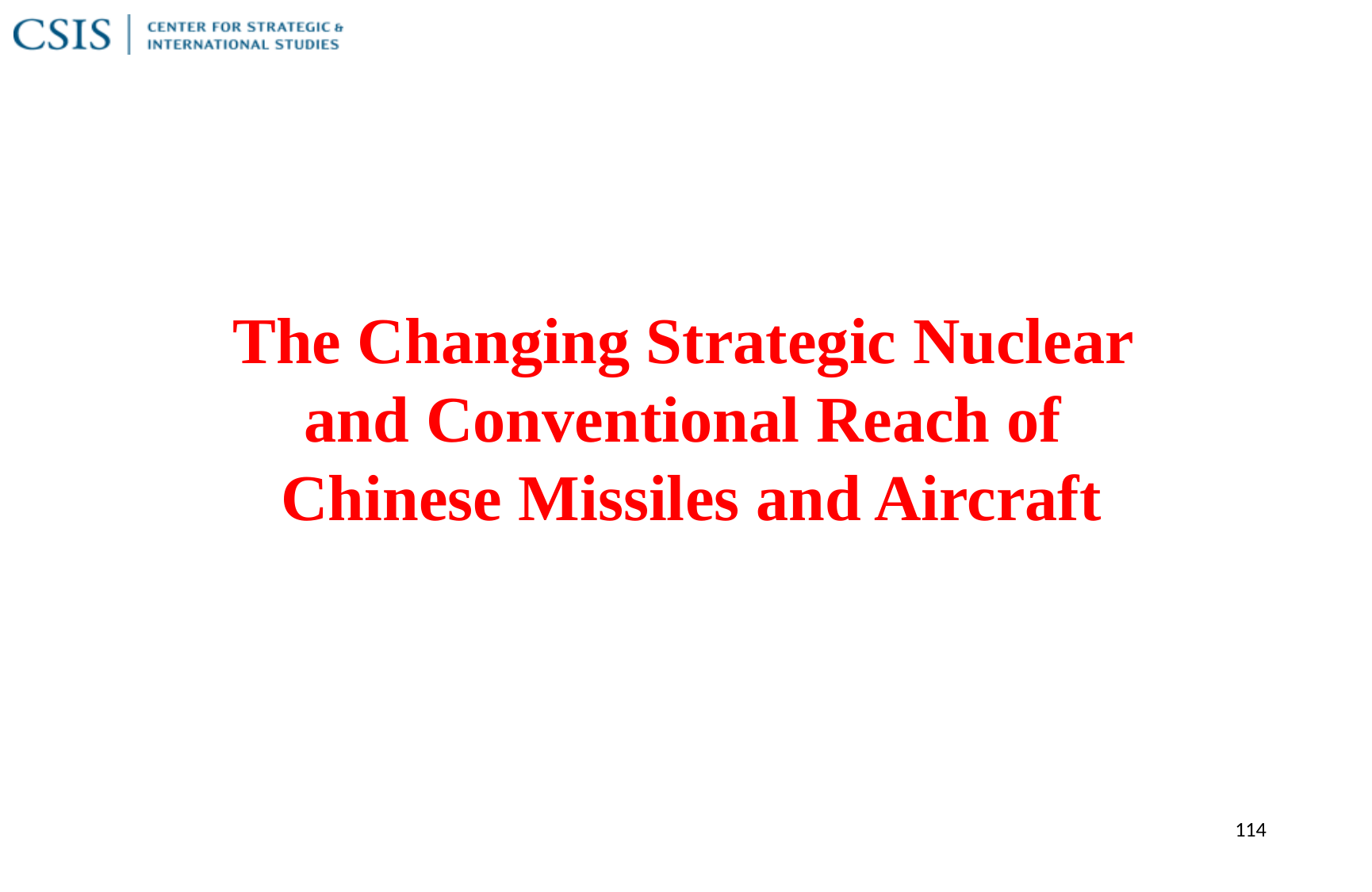

The Changing Strategic Nuclear
and Conventional Reach of
Chinese Missiles and Aircraft
114